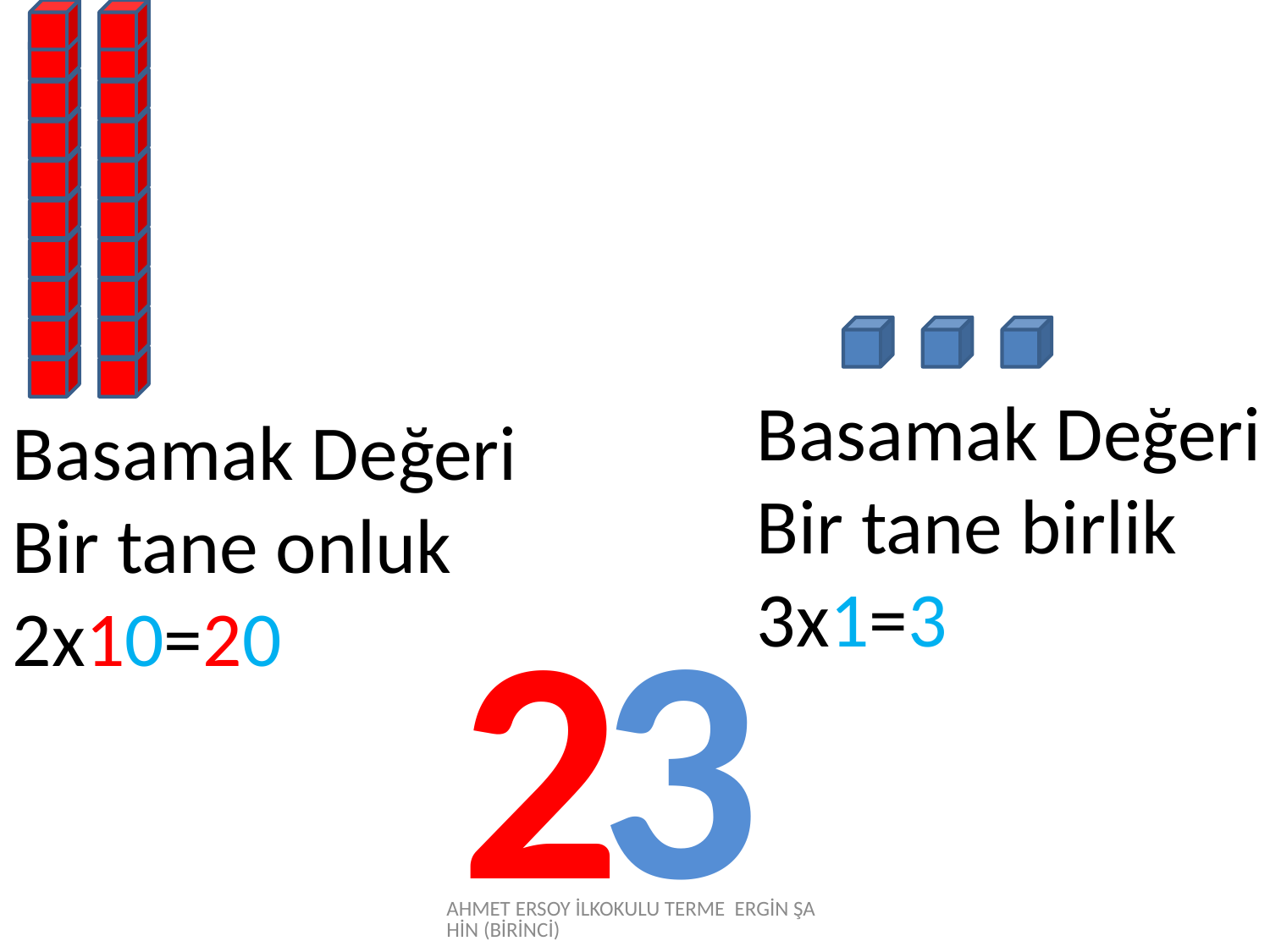

Basamak Değeri
Bir tane birlik
3x1=3

Basamak Değeri
Bir tane onluk
2x10=20

3
2
AHMET ERSOY İLKOKULU TERME  ERGİN ŞAHİN (BİRİNCİ)